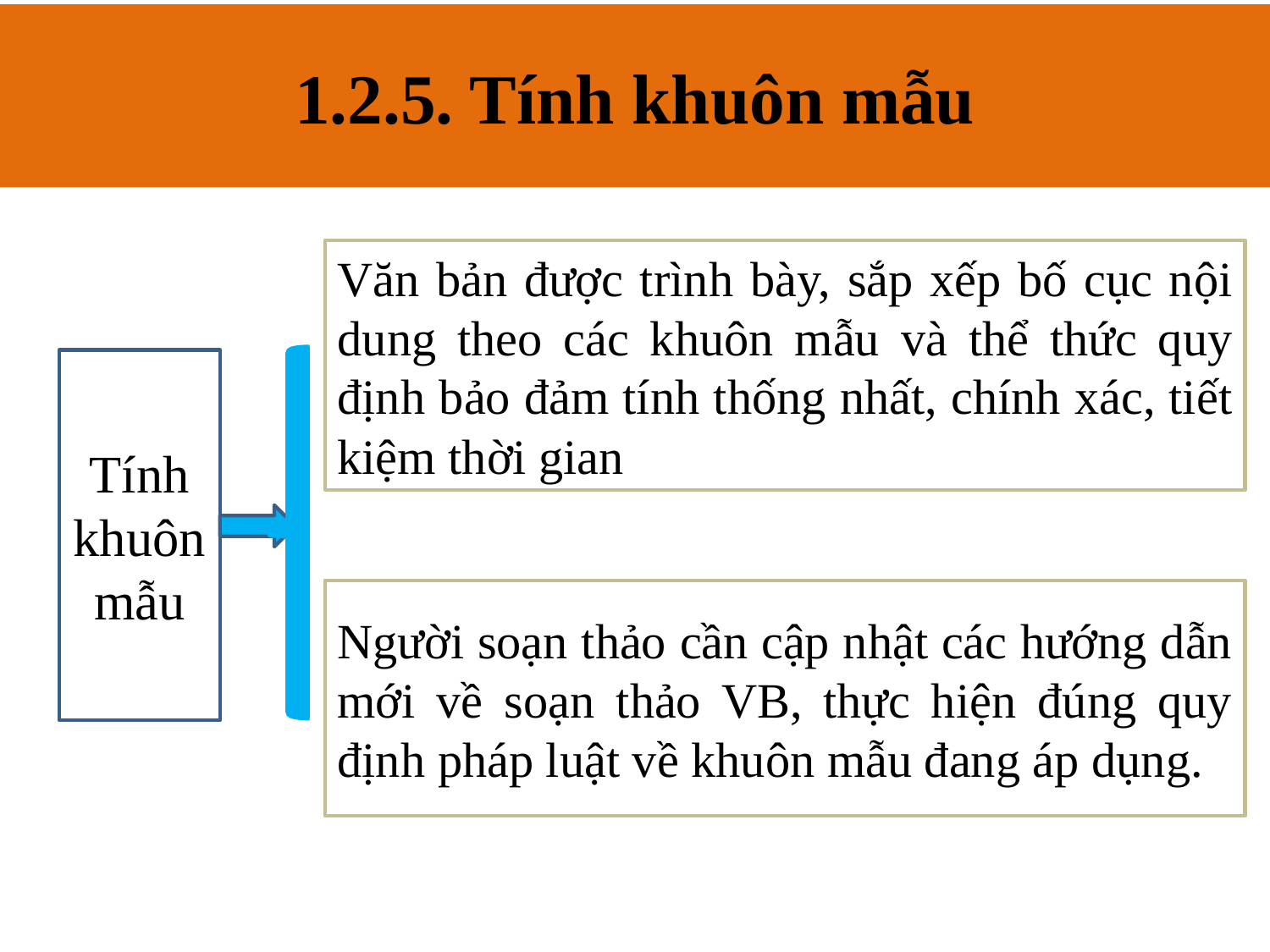

1.2.5. Tính khuôn mẫu
# 1.2.5. Tính khuôn mẫu
Văn bản được trình bày, sắp xếp bố cục nội dung theo các khuôn mẫu và thể thức quy định bảo đảm tính thống nhất, chính xác, tiết kiệm thời gian
Tính khuôn mẫu

Người soạn thảo cần cập nhật các hướng dẫn mới về soạn thảo VB, thực hiện đúng quy định pháp luật về khuôn mẫu đang áp dụng.